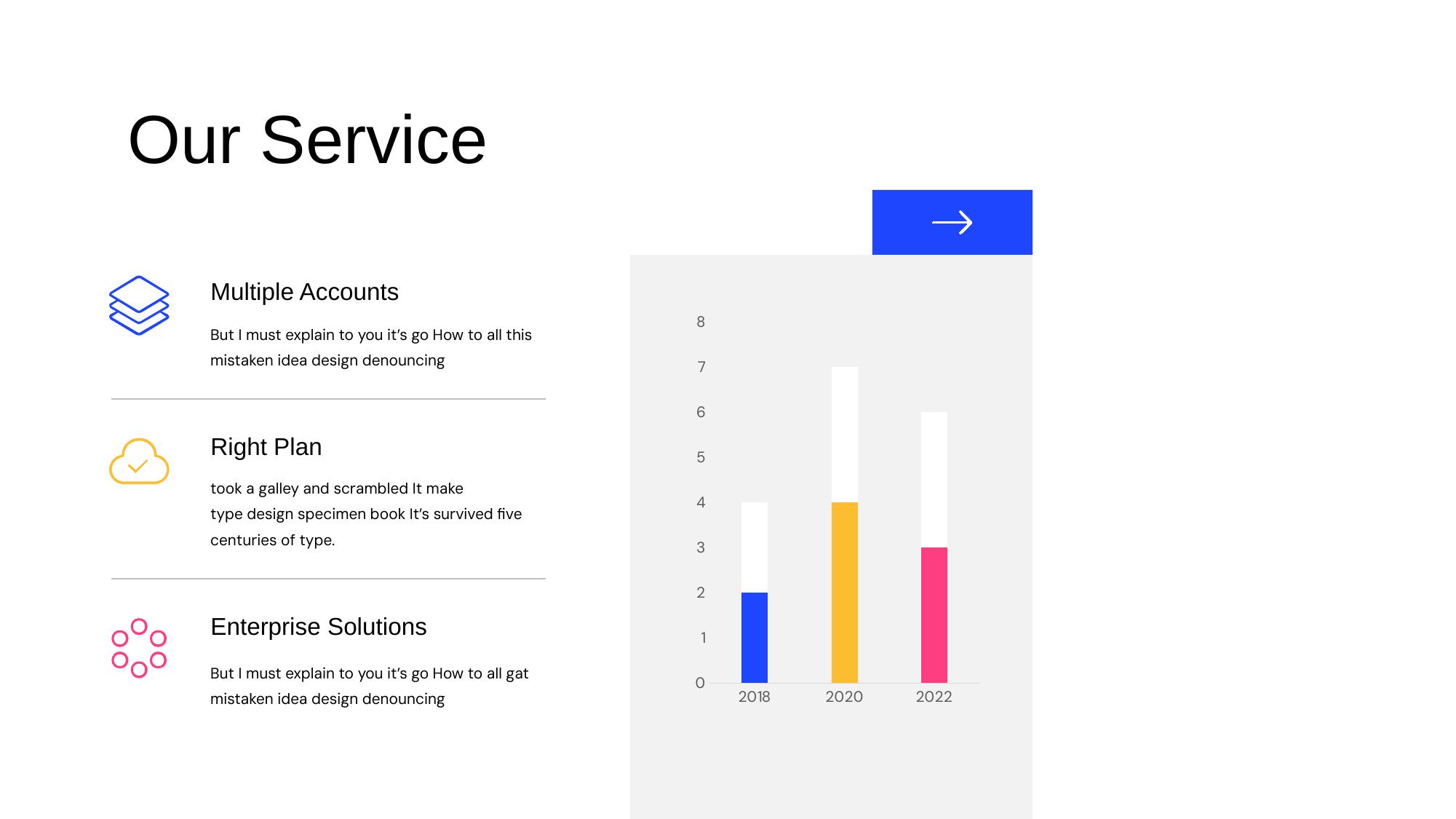

Our Service

### Chart

| Category | Series 1 | Series 2 |
|---|---|---|
| 2018 | 2.0 | 2.0 |
| 2020 | 4.0 | 3.0 |
| 2022 | 3.0 | 3.0 |
Multiple Accounts

But I must explain to you it’s go How to all this mistaken idea design denouncing
Right Plan

took a galley and scrambled It make
type design specimen book It’s survived five centuries of type.
Enterprise Solutions

But I must explain to you it’s go How to all gat mistaken idea design denouncing